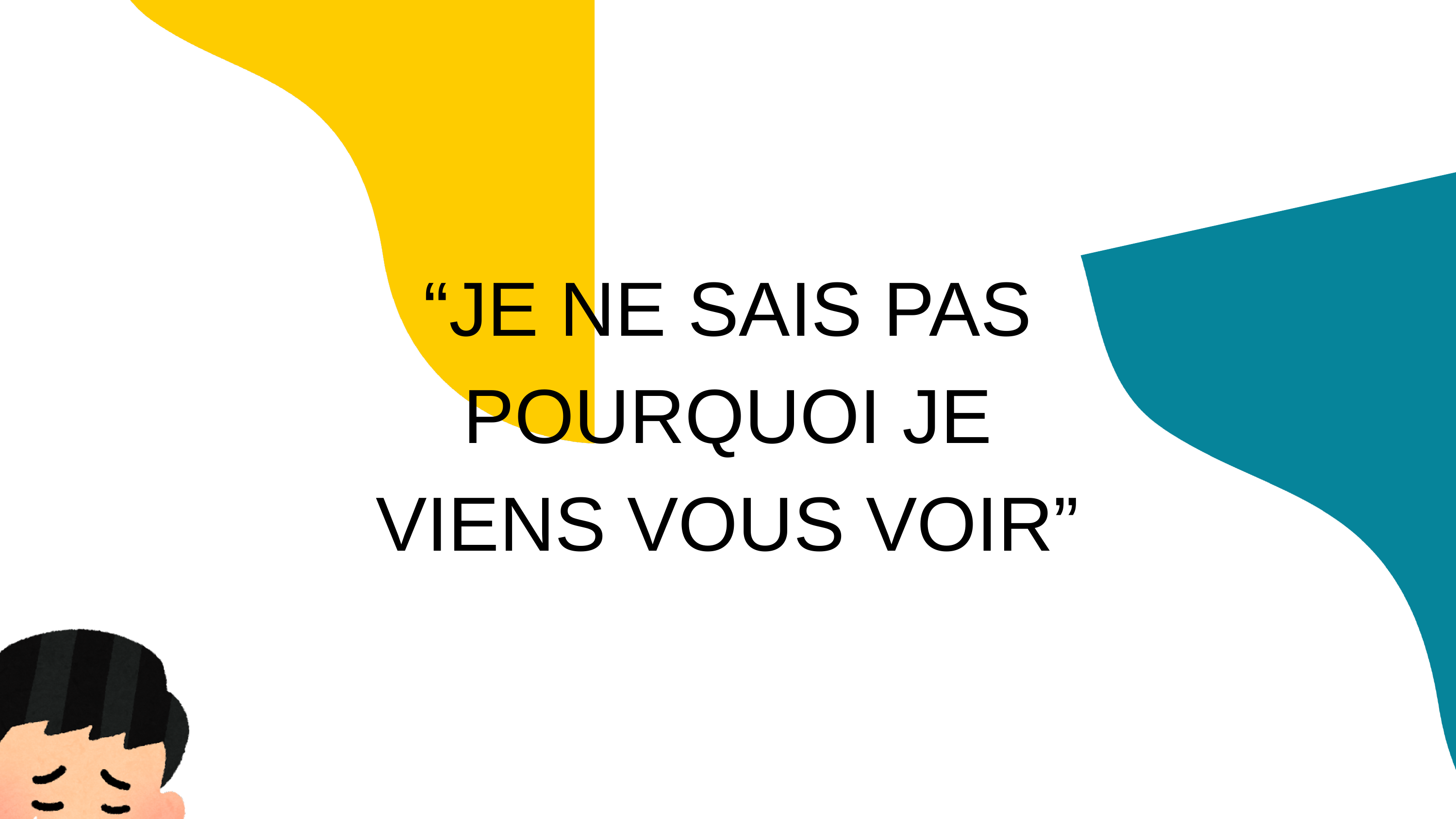

“JE NE SAIS PAS POURQUOI JE VIENS VOUS VOIR”